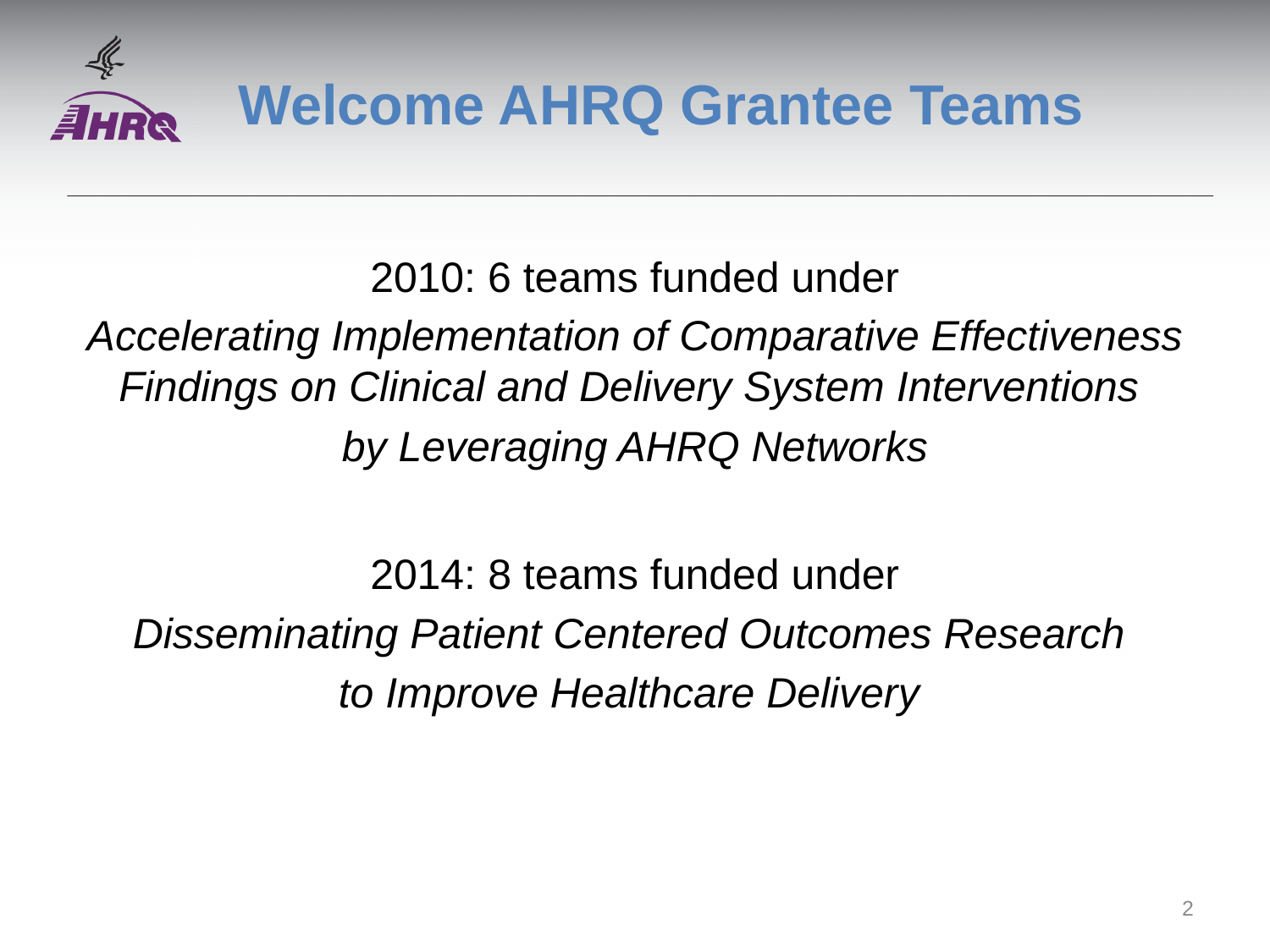

# Welcome AHRQ Grantee Teams
2010: 6 teams funded under
Accelerating Implementation of Comparative Effectiveness Findings on Clinical and Delivery System Interventions
by Leveraging AHRQ Networks

2014: 8 teams funded under
Disseminating Patient Centered Outcomes Research
to Improve Healthcare Delivery

2